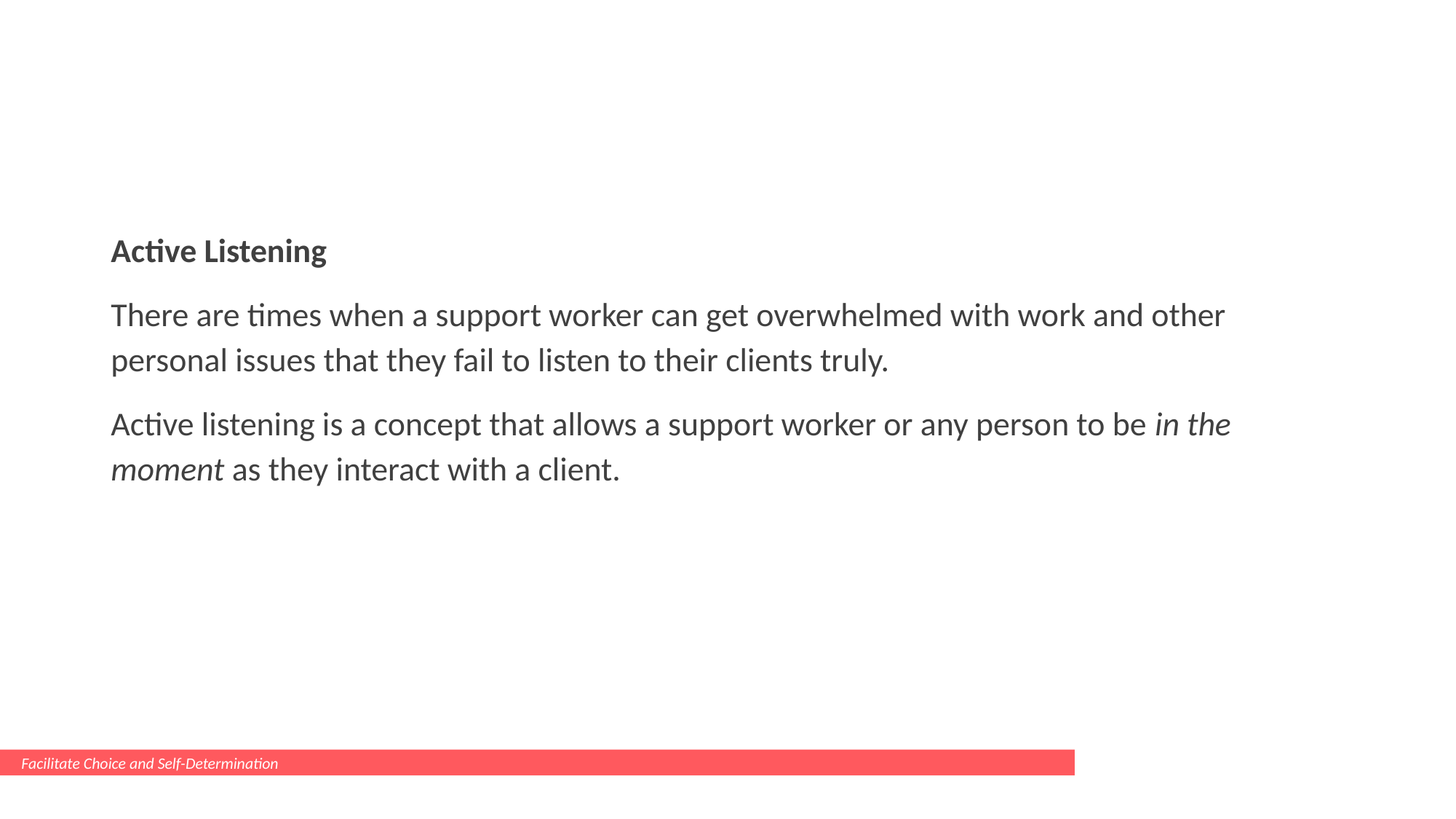

#
Active Listening
There are times when a support worker can get overwhelmed with work and other personal issues that they fail to listen to their clients truly.
Active listening is a concept that allows a support worker or any person to be in the moment as they interact with a client.
Facilitate Choice and Self-Determination